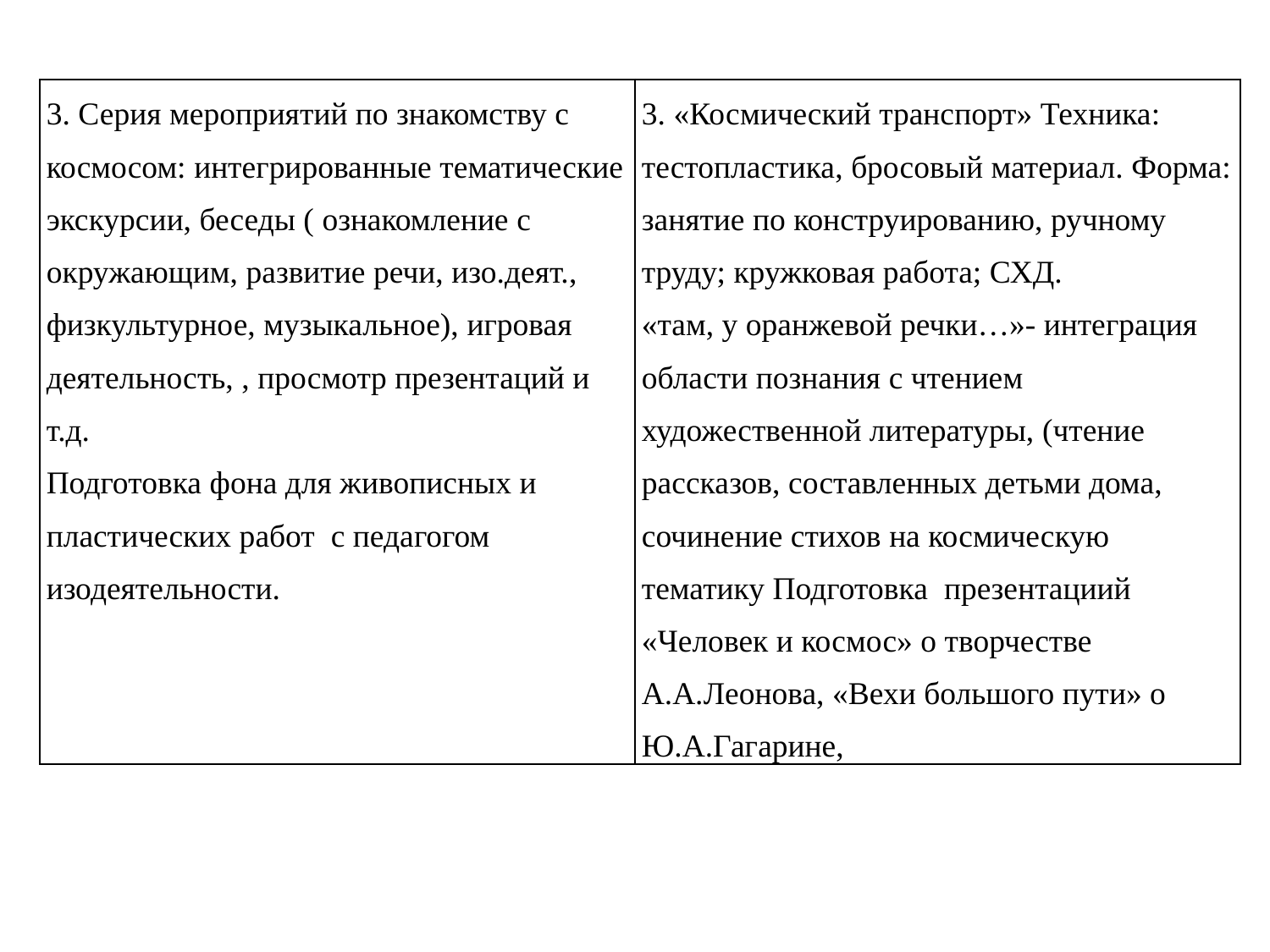

| 3. Серия мероприятий по знакомству с космосом: интегрированные тематические экскурсии, беседы ( ознакомление с окружающим, развитие речи, изо.деят., физкультурное, музыкальное), игровая деятельность, , просмотр презентаций и т.д. Подготовка фона для живописных и пластических работ с педагогом изодеятельности. | 3. «Космический транспорт» Техника: тестопластика, бросовый материал. Форма: занятие по конструированию, ручному труду; кружковая работа; СХД. «там, у оранжевой речки…»- интеграция области познания с чтением художественной литературы, (чтение рассказов, составленных детьми дома, сочинение стихов на космическую тематику Подготовка презентациий «Человек и космос» о творчестве А.А.Леонова, «Вехи большого пути» о Ю.А.Гагарине, |
| --- | --- |